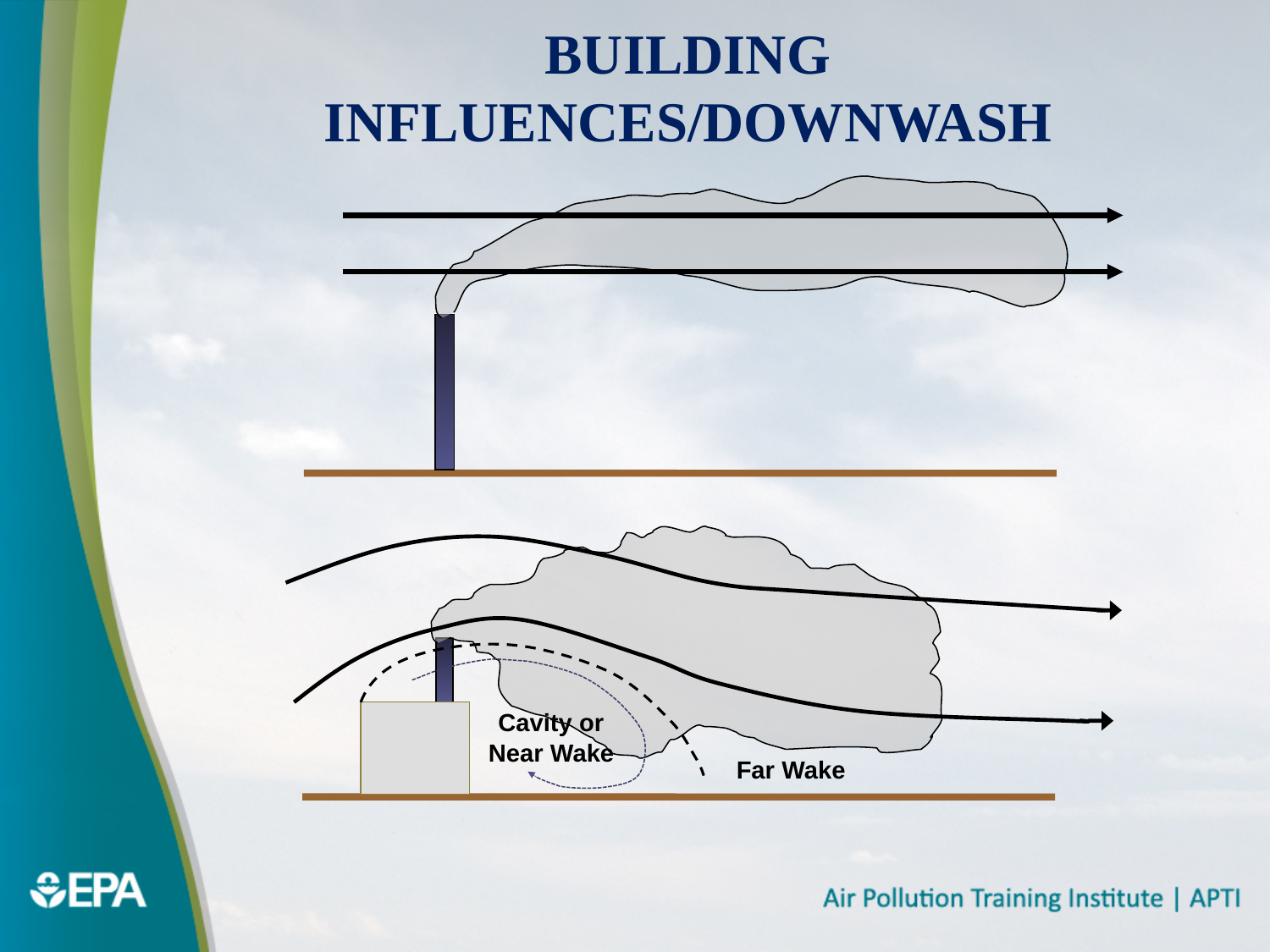

# Building Influences/Downwash

Cavity or
Near Wake

Far Wake